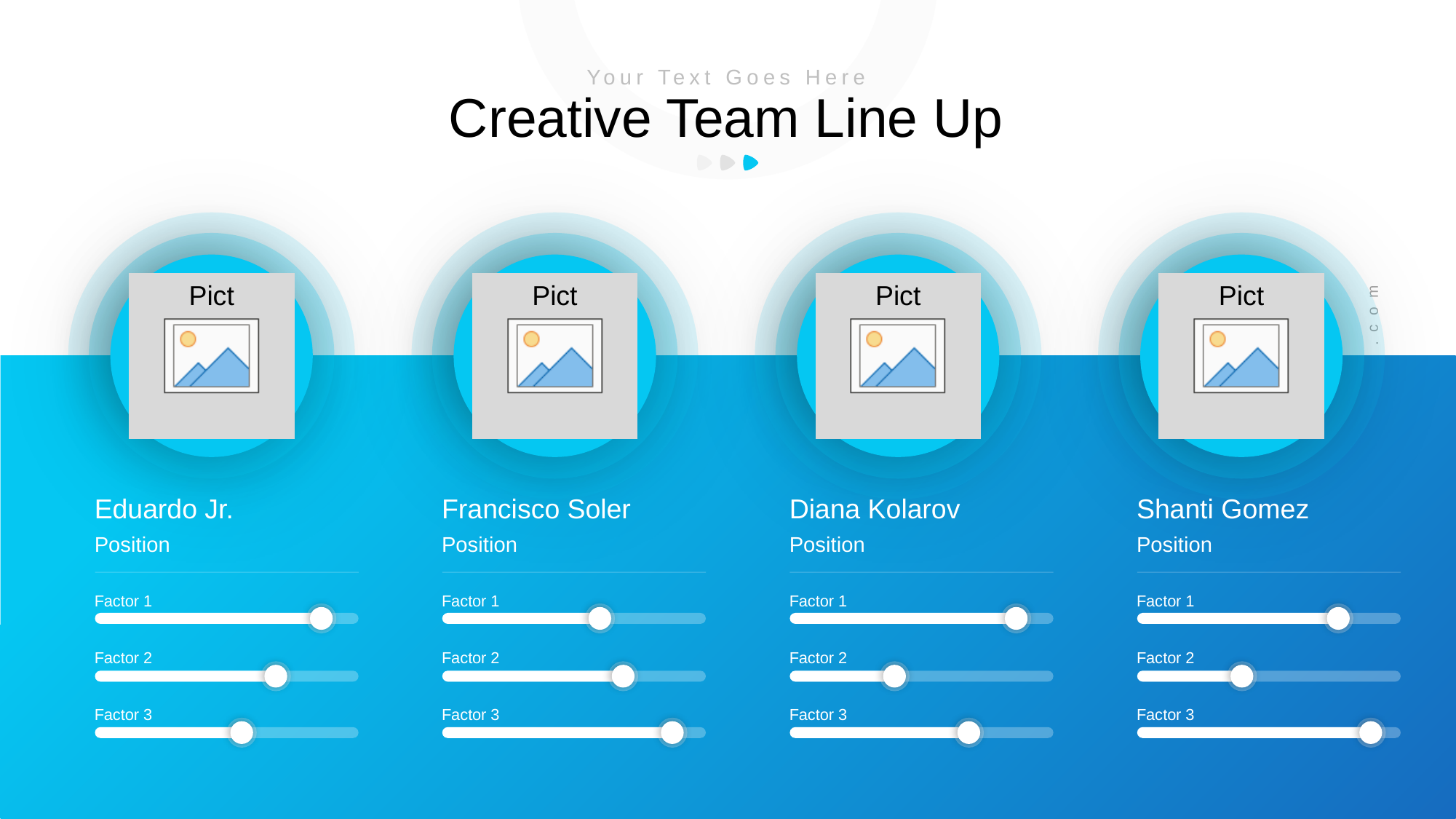

Your Text Goes Here
# Creative Team Line Up

Eduardo Jr.
Francisco Soler
Diana Kolarov
Shanti Gomez
Position
Position
Position
Position
Factor 1
Factor 1
Factor 1
Factor 1

Factor 2
Factor 2
Factor 2
Factor 2

Factor 3
Factor 3
Factor 3
Factor 3